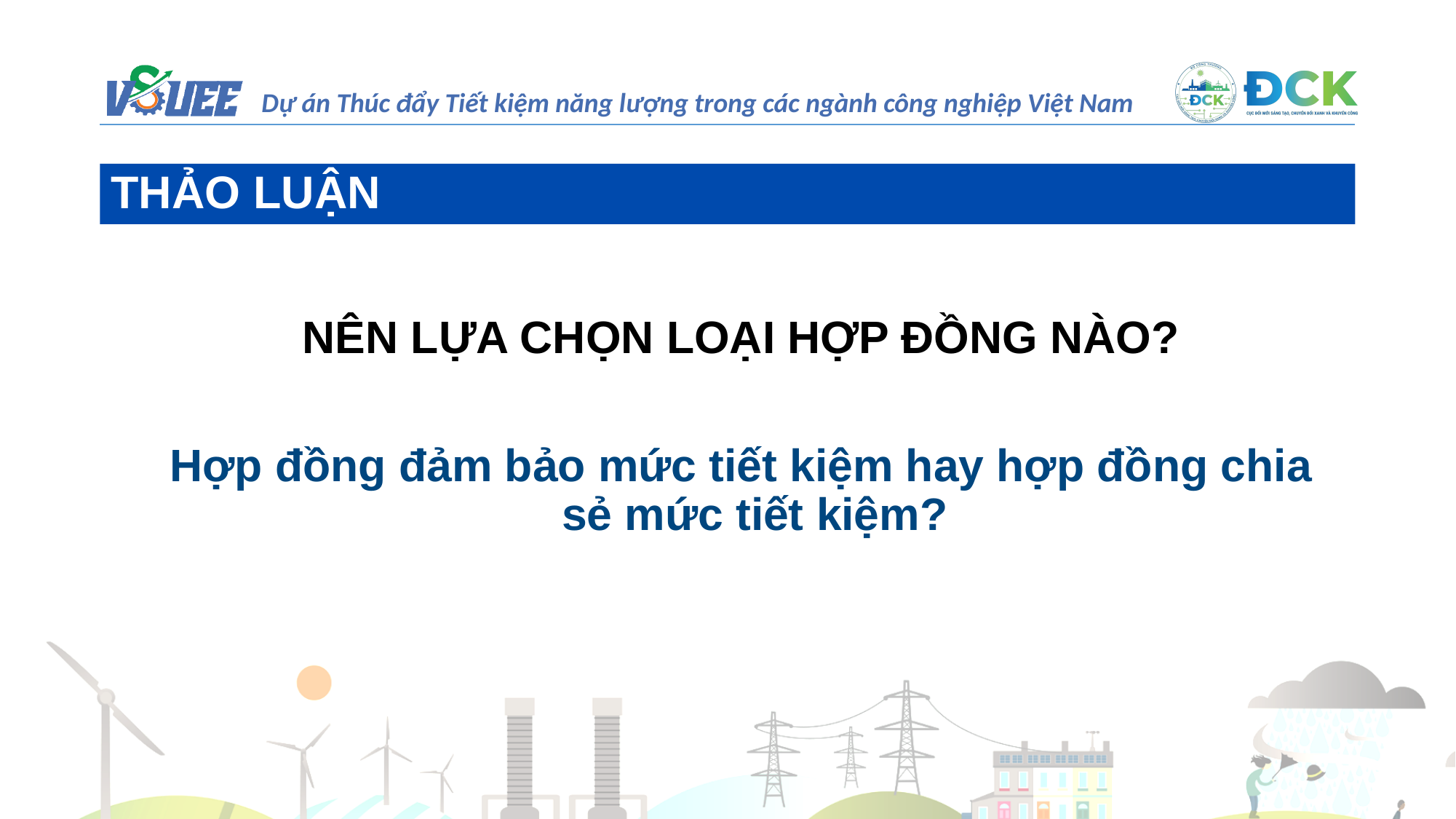

THẢO LUẬN
NÊN LỰA CHỌN LOẠI HỢP ĐỒNG NÀO?

Hợp đồng đảm bảo mức tiết kiệm hay hợp đồng chia sẻ mức tiết kiệm?